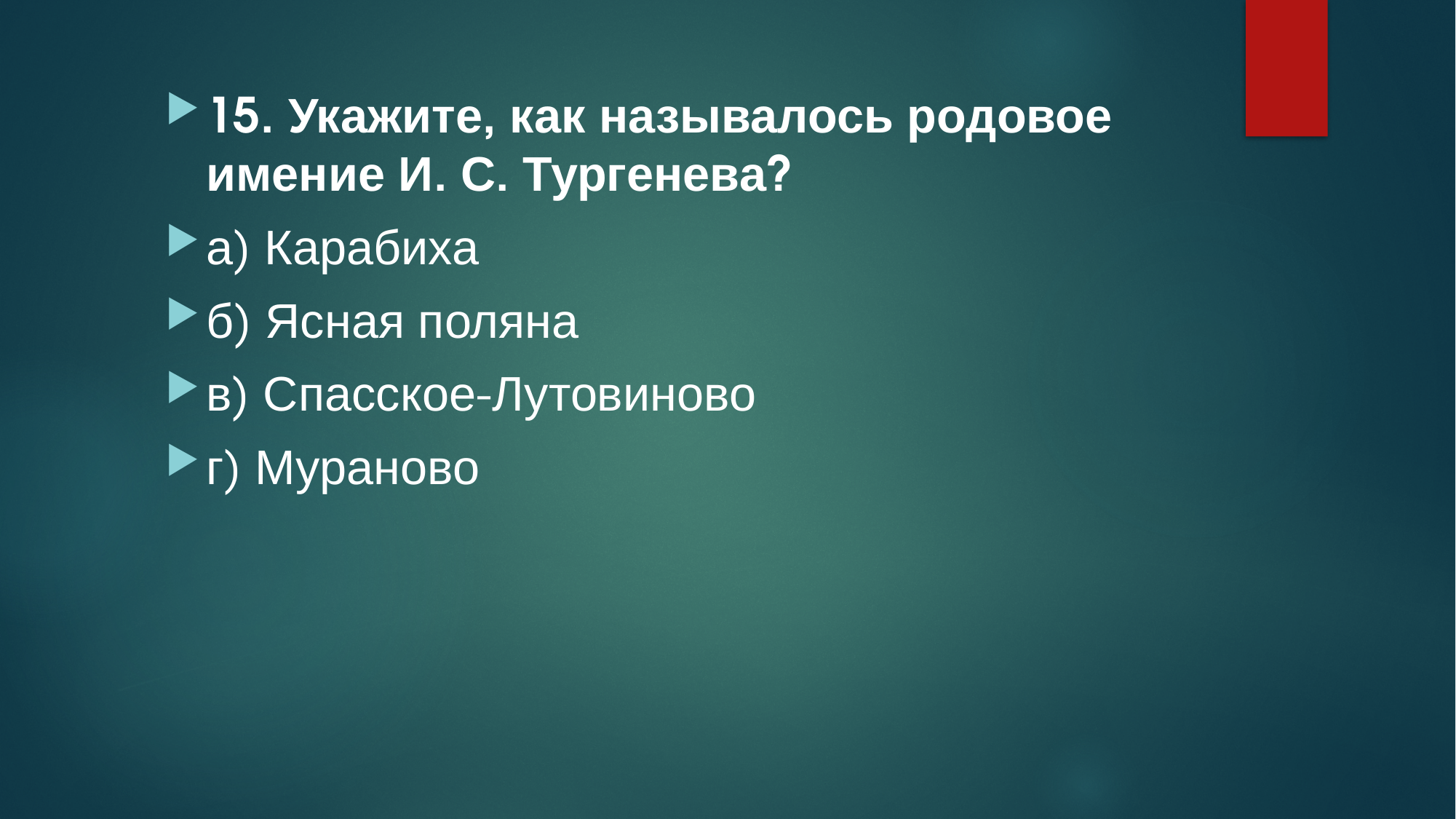

15. Укажите, как называлось родовое имение И. С. Тургенева?
а) Карабиха
б) Ясная поляна
в) Спасское-Лутовиново
г) Мураново